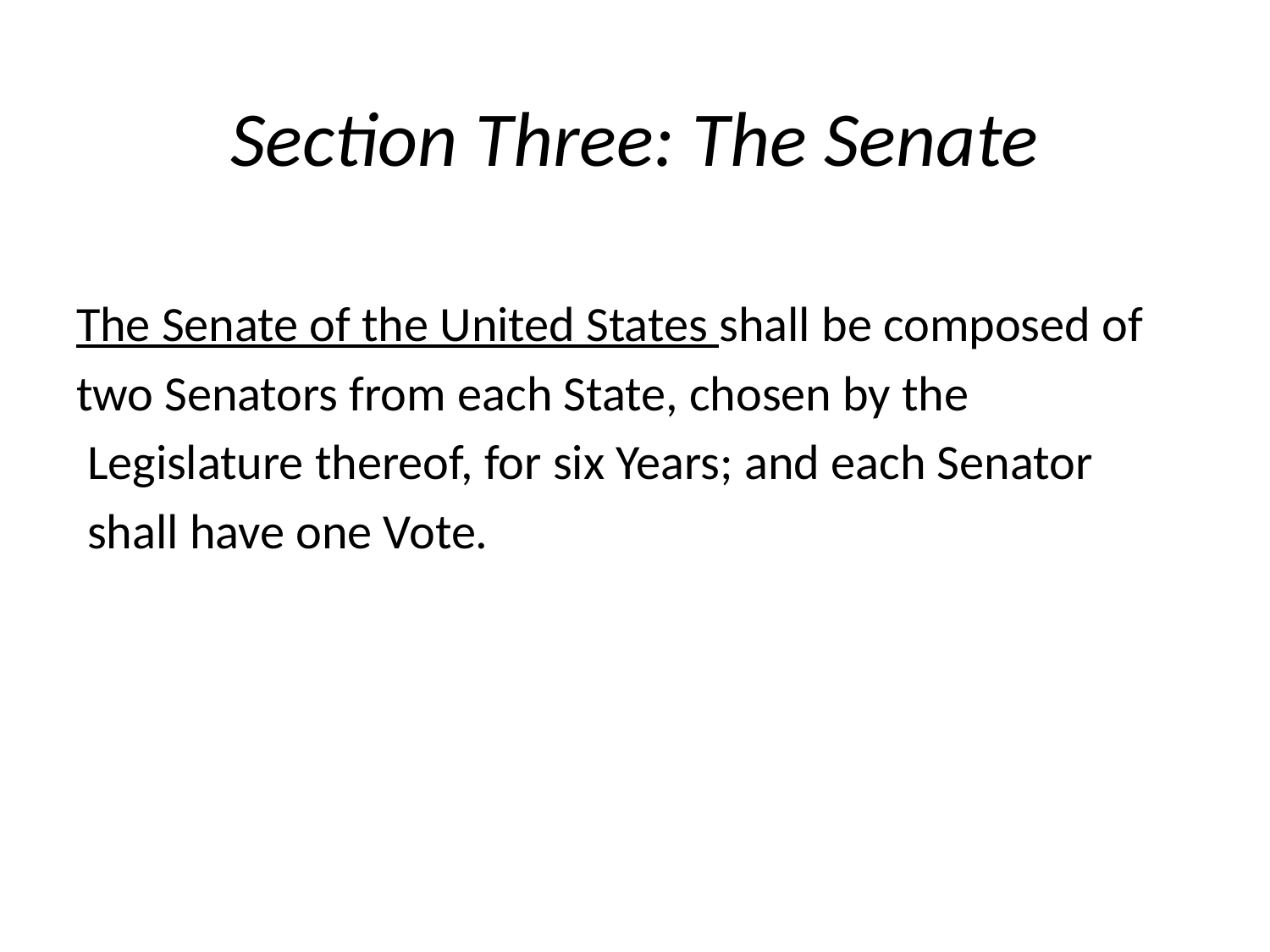

# Section Three: The Senate
The Senate of the United States shall be composed of
two Senators from each State, chosen by the
 Legislature thereof, for six Years; and each Senator
 shall have one Vote.